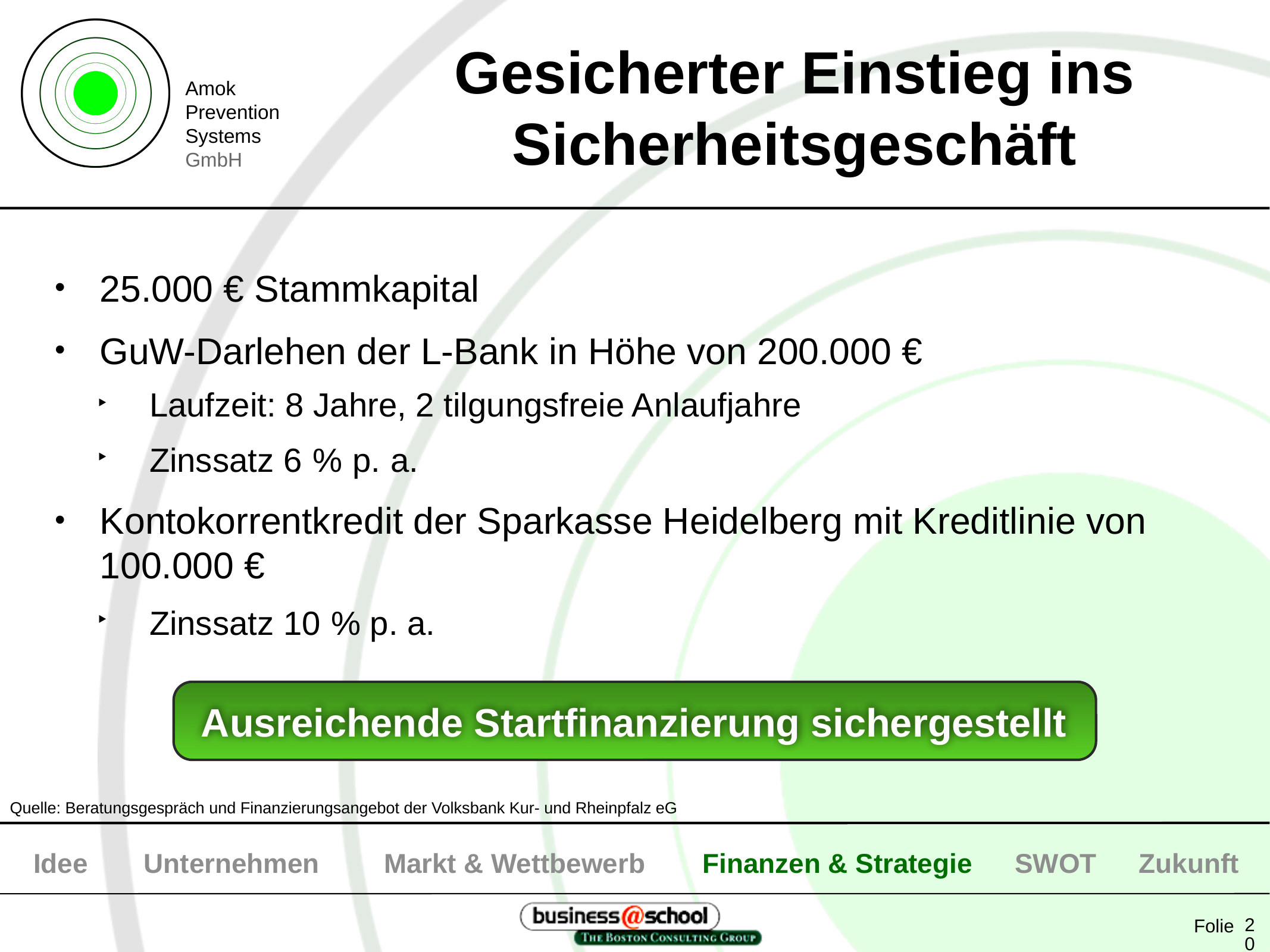

# Gesicherter Einstieg ins Sicherheitsgeschäft
25.000 € Stammkapital
GuW-Darlehen der L-Bank in Höhe von 200.000 €
Laufzeit: 8 Jahre, 2 tilgungsfreie Anlaufjahre
Zinssatz 6 % p. a.
Kontokorrentkredit der Sparkasse Heidelberg mit Kreditlinie von 100.000 €
Zinssatz 10 % p. a.

Ausreichende Startfinanzierung sichergestellt
Quelle: Beratungsgespräch und Finanzierungsangebot der Volksbank Kur- und Rheinpfalz eG
Idee
Unternehmen
Markt & Wettbewerb
Finanzen & Strategie
SWOT
Zukunft
20